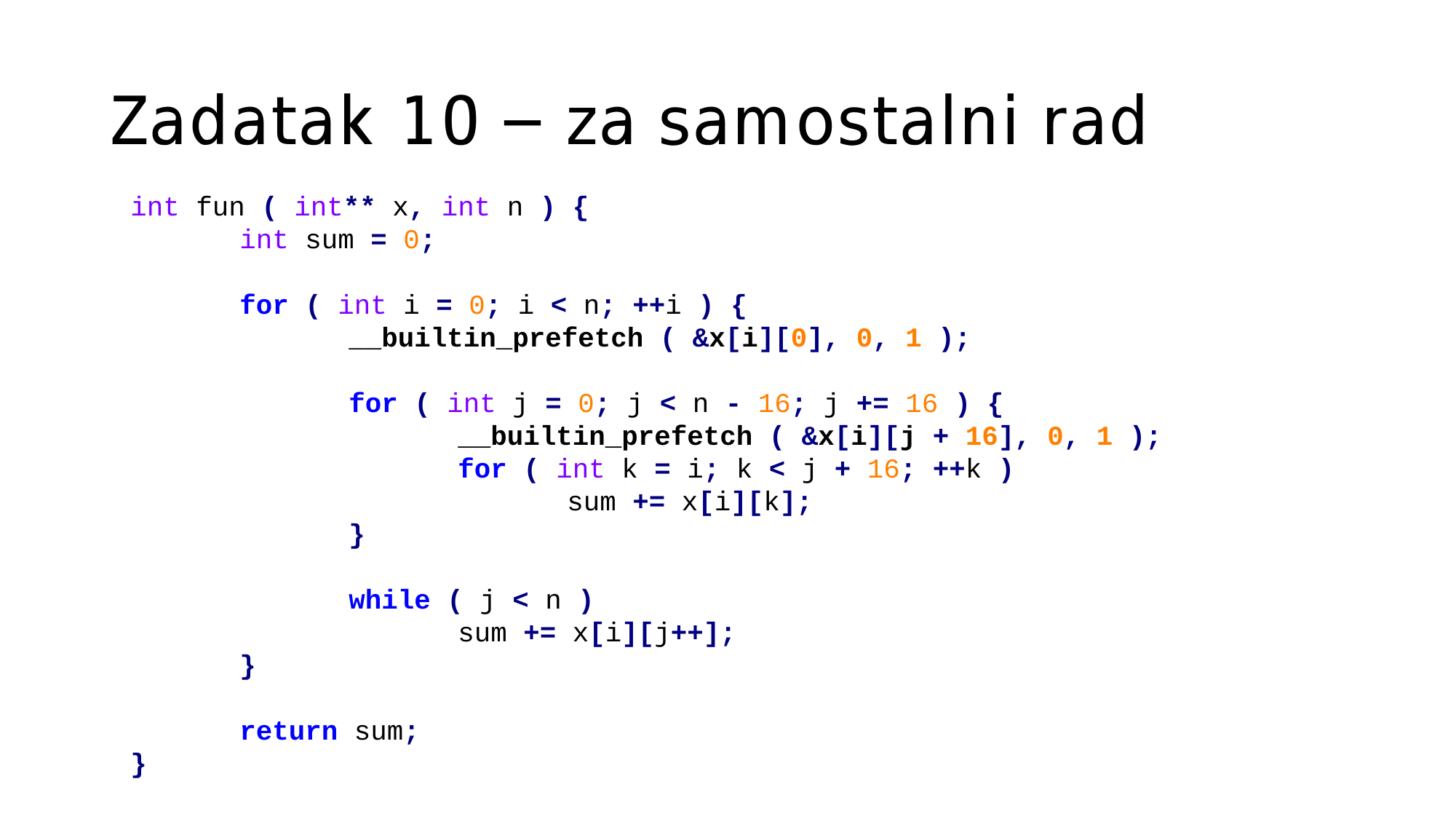

# Zadatak 10 – za samostalni rad
int fun ( int** x, int n ) {
	int sum = 0;

	for ( int i = 0; i < n; ++i ) {
		__builtin_prefetch ( &x[i][0], 0, 1 );

		for ( int j = 0; j < n - 16; j += 16 ) {
			__builtin_prefetch ( &x[i][j + 16], 0, 1 );
			for ( int k = i; k < j + 16; ++k )
				sum += x[i][k];
		}

		while ( j < n )
			sum += x[i][j++];
	}

	return sum;
}